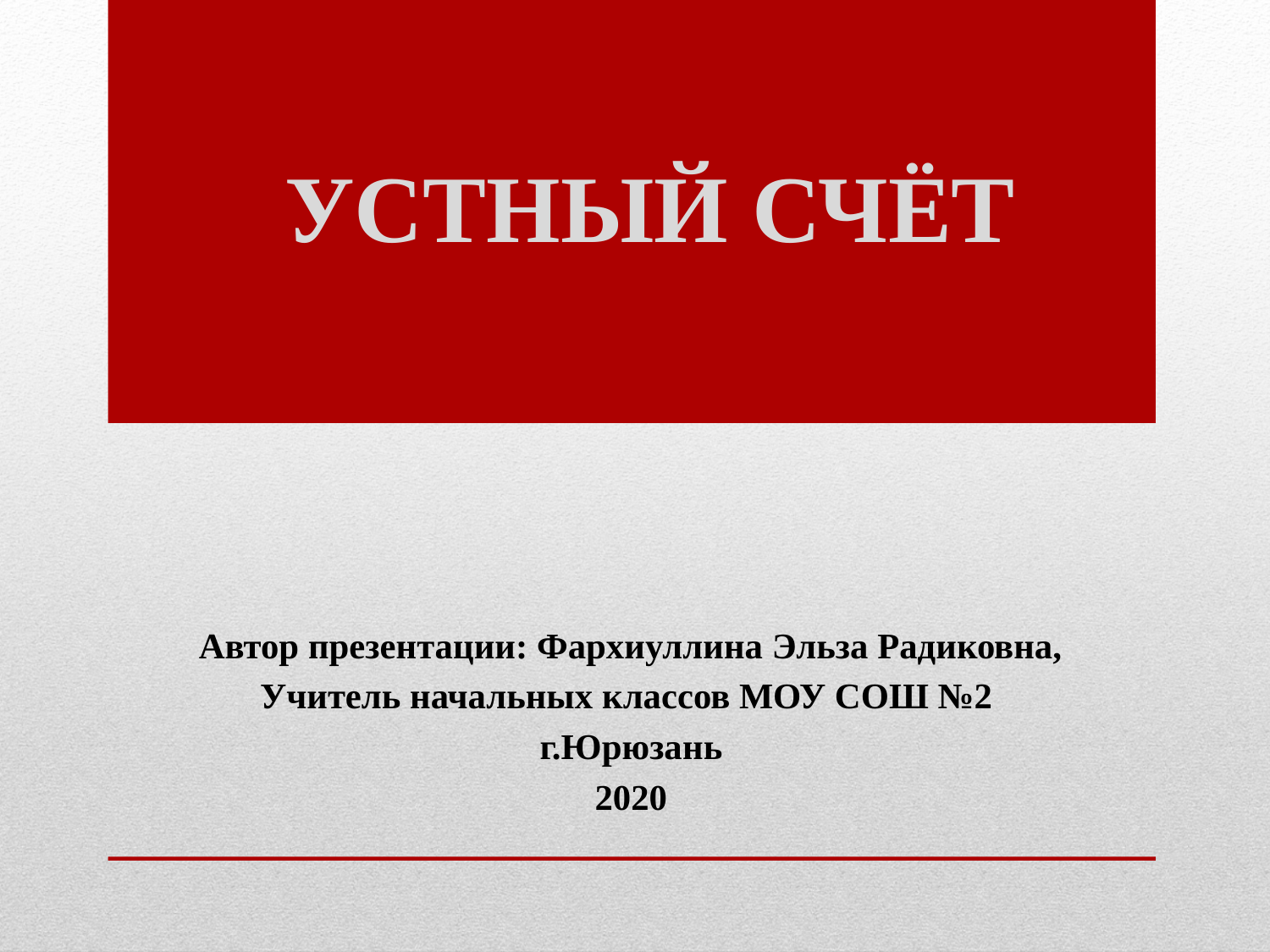

# УСТНЫЙ СЧЁТ
Автор презентации: Фархиуллина Эльза Радиковна,
Учитель начальных классов МОУ СОШ №2
г.Юрюзань
2020